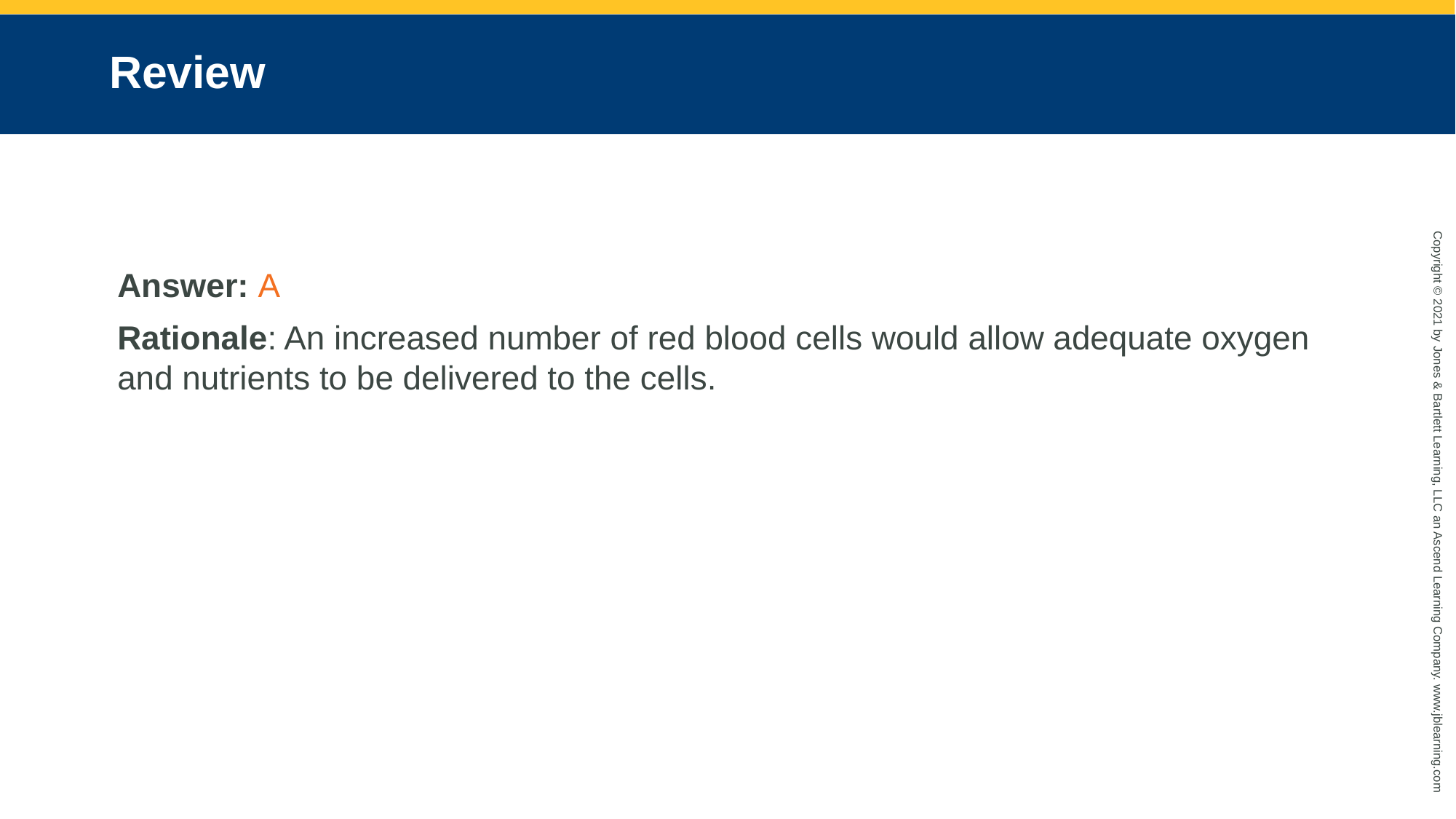

# Review
Answer: A
Rationale: An increased number of red blood cells would allow adequate oxygen and nutrients to be delivered to the cells.